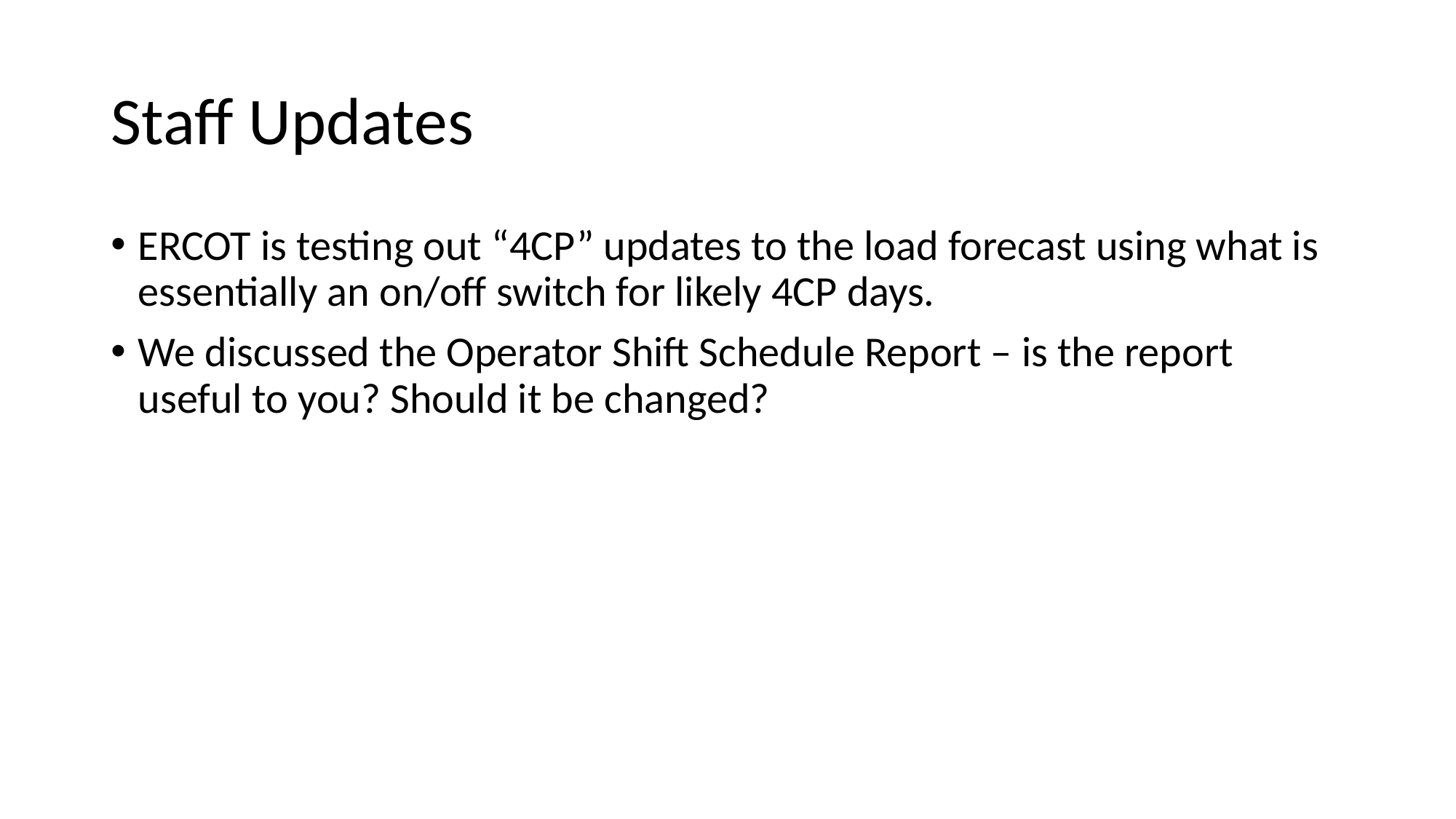

# Staff Updates
ERCOT is testing out “4CP” updates to the load forecast using what is essentially an on/off switch for likely 4CP days.
We discussed the Operator Shift Schedule Report – is the report useful to you? Should it be changed?